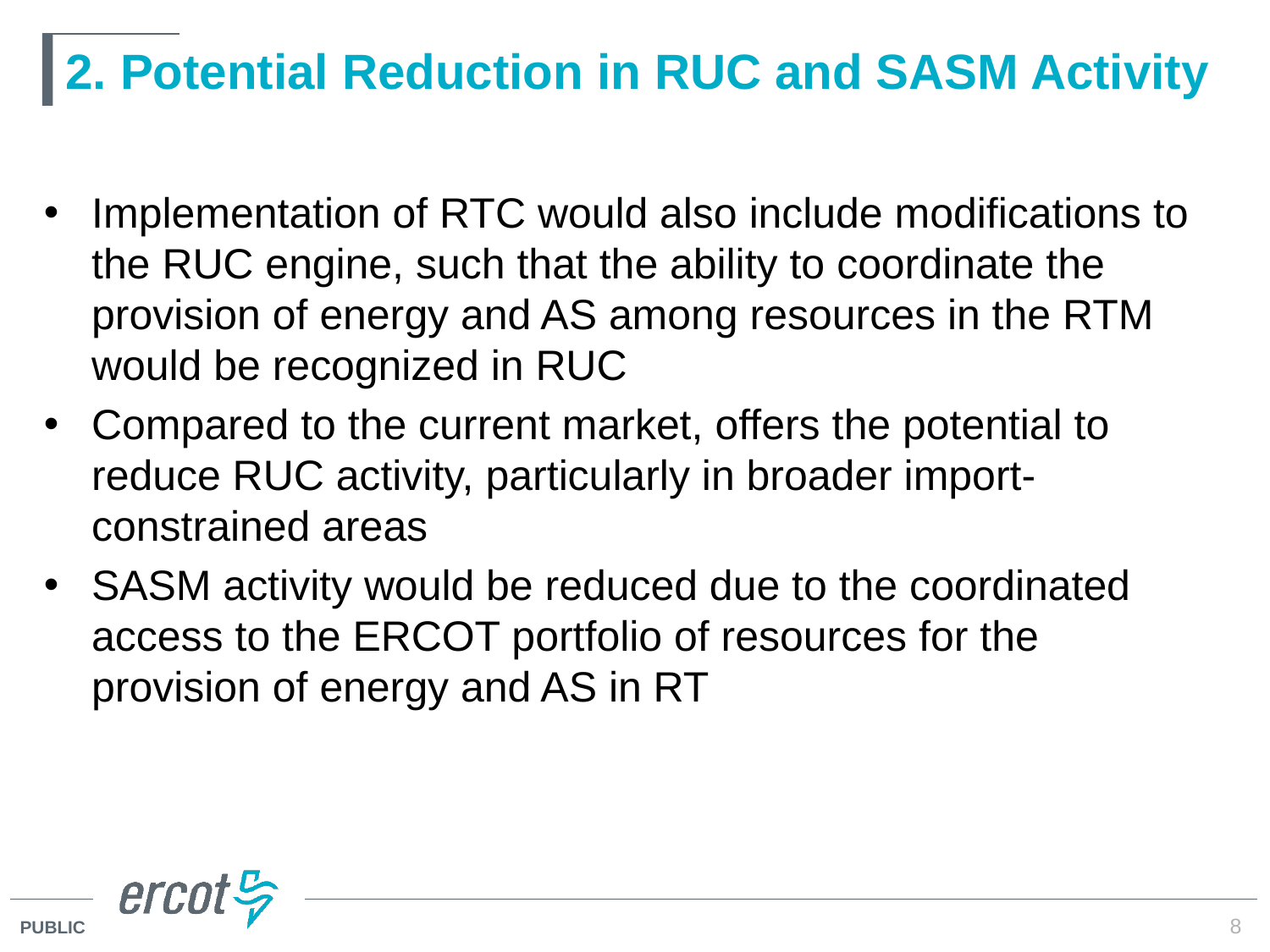

# 2. Potential Reduction in RUC and SASM Activity
Implementation of RTC would also include modifications to the RUC engine, such that the ability to coordinate the provision of energy and AS among resources in the RTM would be recognized in RUC
Compared to the current market, offers the potential to reduce RUC activity, particularly in broader import-constrained areas
SASM activity would be reduced due to the coordinated access to the ERCOT portfolio of resources for the provision of energy and AS in RT
8